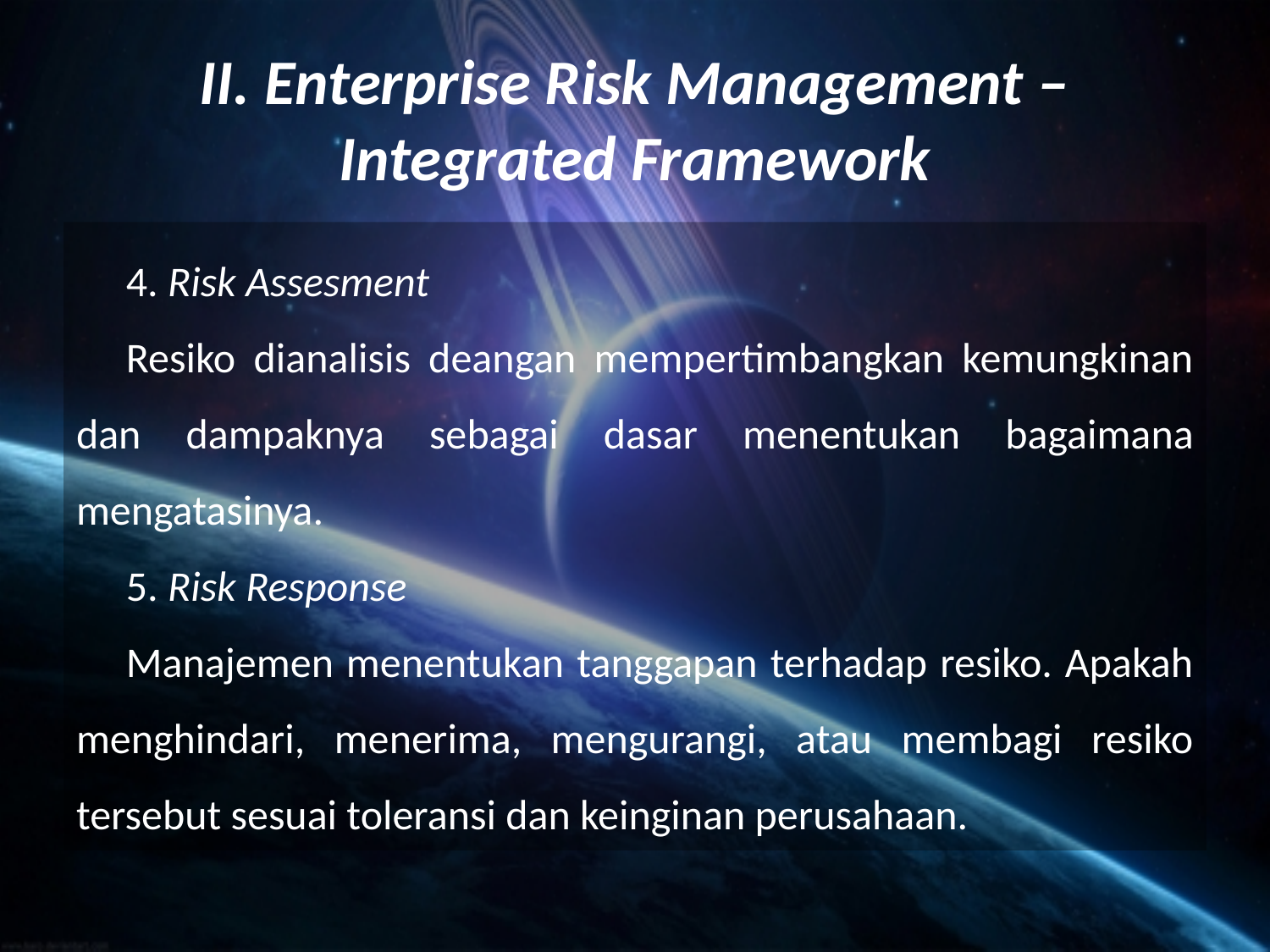

# II. Enterprise Risk Management – Integrated Framework
4. Risk Assesment
Resiko dianalisis deangan mempertimbangkan kemungkinan dan dampaknya sebagai dasar menentukan bagaimana mengatasinya.
5. Risk Response
Manajemen menentukan tanggapan terhadap resiko. Apakah menghindari, menerima, mengurangi, atau membagi resiko tersebut sesuai toleransi dan keinginan perusahaan.